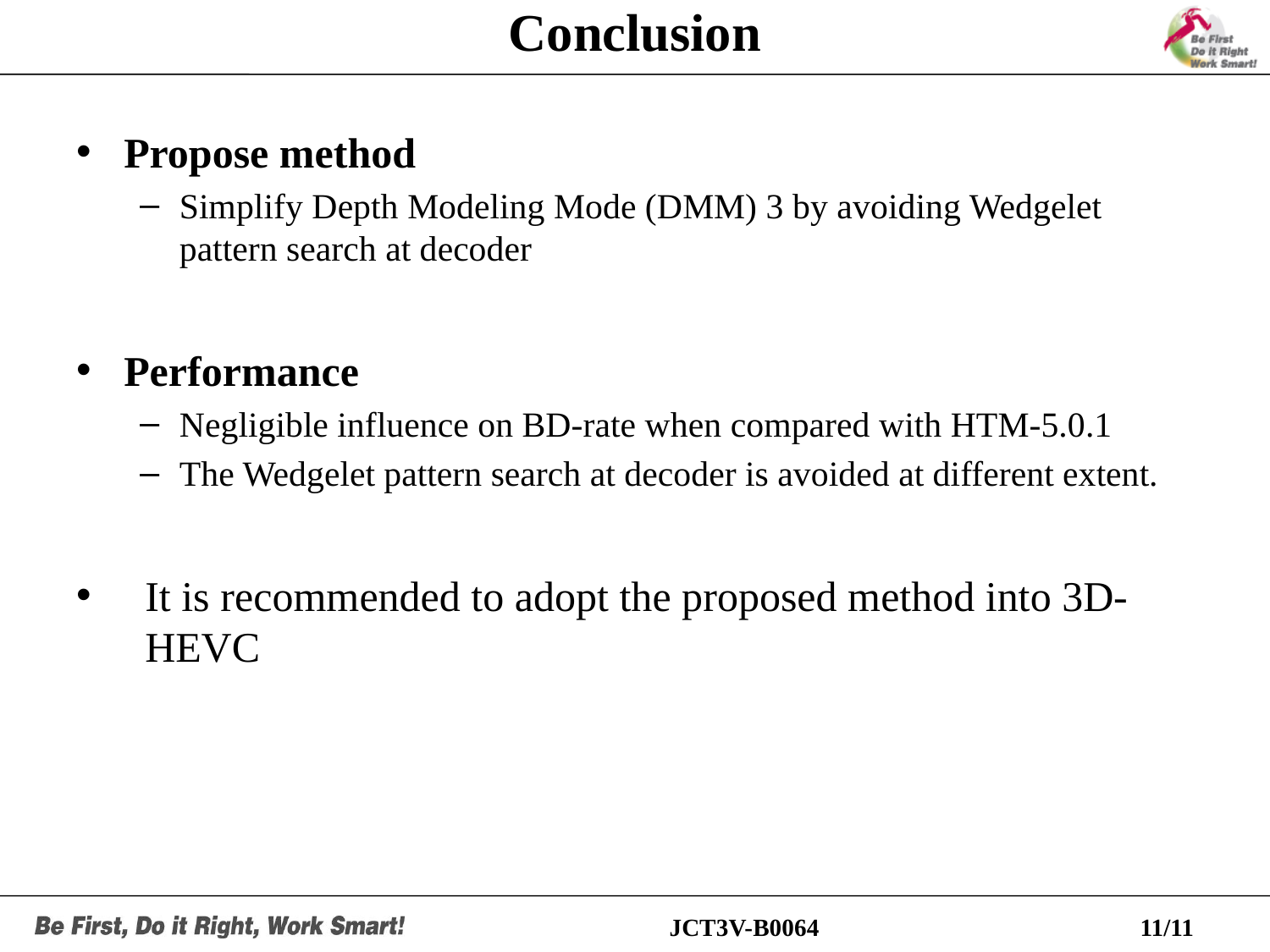

# Conclusion
Propose method
Simplify Depth Modeling Mode (DMM) 3 by avoiding Wedgelet pattern search at decoder

Performance
Negligible influence on BD-rate when compared with HTM-5.0.1
The Wedgelet pattern search at decoder is avoided at different extent.

It is recommended to adopt the proposed method into 3D-HEVC

JCT3V-B0064
11/11